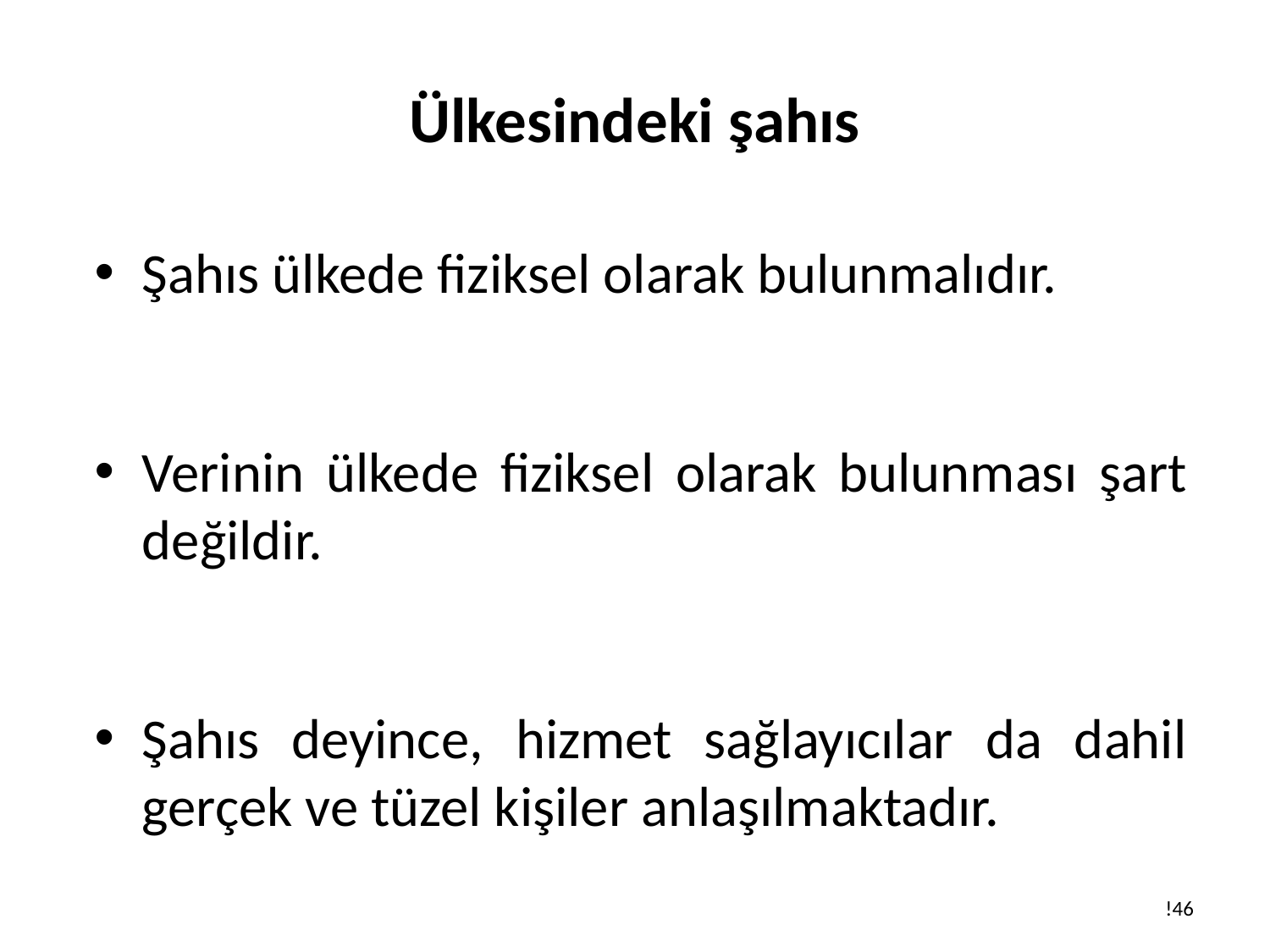

# Ülkesindeki şahıs
Şahıs ülkede fiziksel olarak bulunmalıdır.

Verinin ülkede fiziksel olarak bulunması şart değildir.

Şahıs deyince, hizmet sağlayıcılar da dahil gerçek ve tüzel kişiler anlaşılmaktadır.
!46